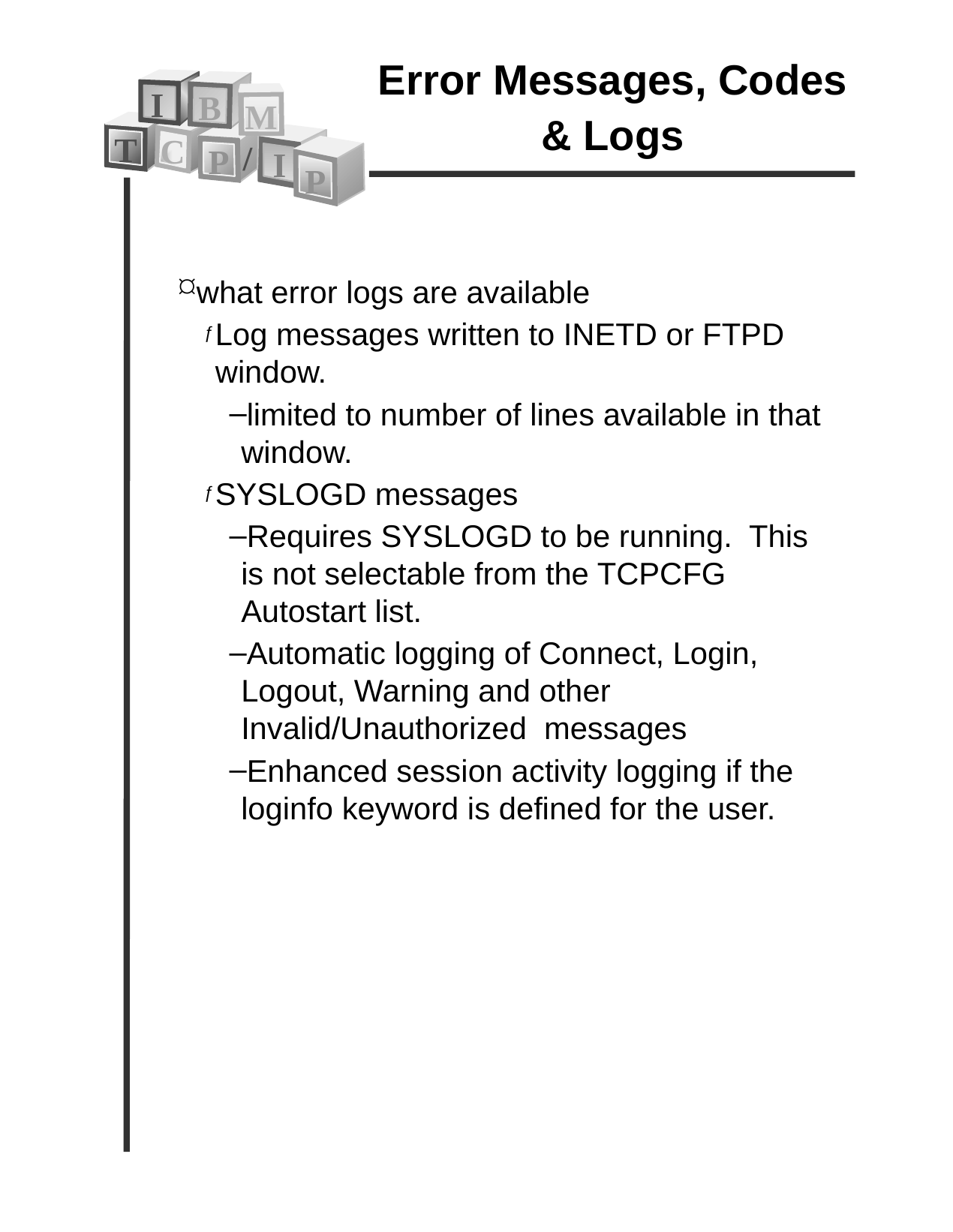

Error Messages, Codes & Logs

I

B

M

T
C

/

P

I

P

what error logs are available
Log messages written to INETD or FTPD window.
limited to number of lines available in that window.
SYSLOGD messages
Requires SYSLOGD to be running.  This is not selectable from the TCPCFG Autostart list.
Automatic logging of Connect, Login, Logout, Warning and other Invalid/Unauthorized  messages
Enhanced session activity logging if the loginfo keyword is defined for the user.